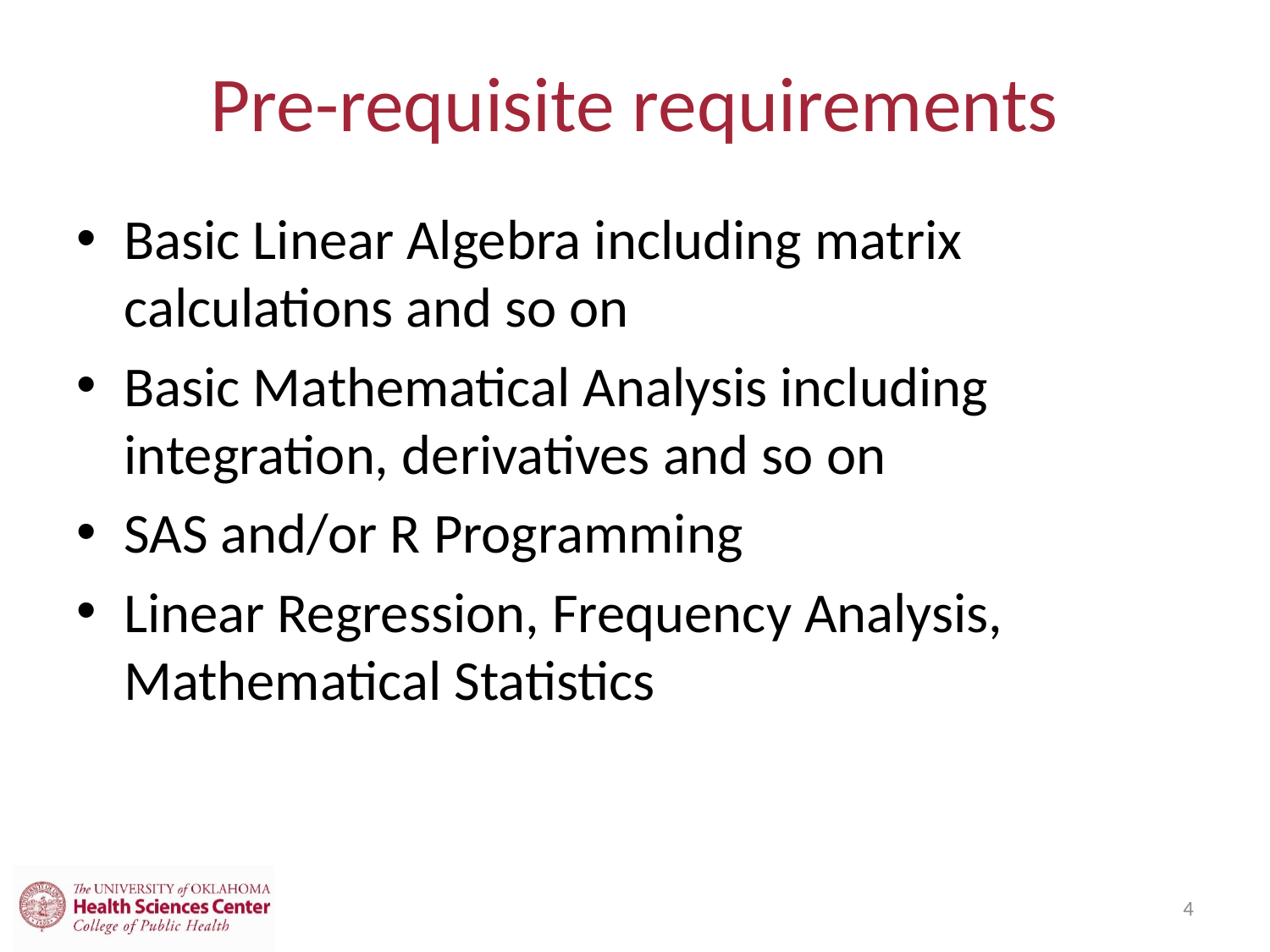

# Pre-requisite requirements
Basic Linear Algebra including matrix calculations and so on
Basic Mathematical Analysis including integration, derivatives and so on
SAS and/or R Programming
Linear Regression, Frequency Analysis, Mathematical Statistics
4